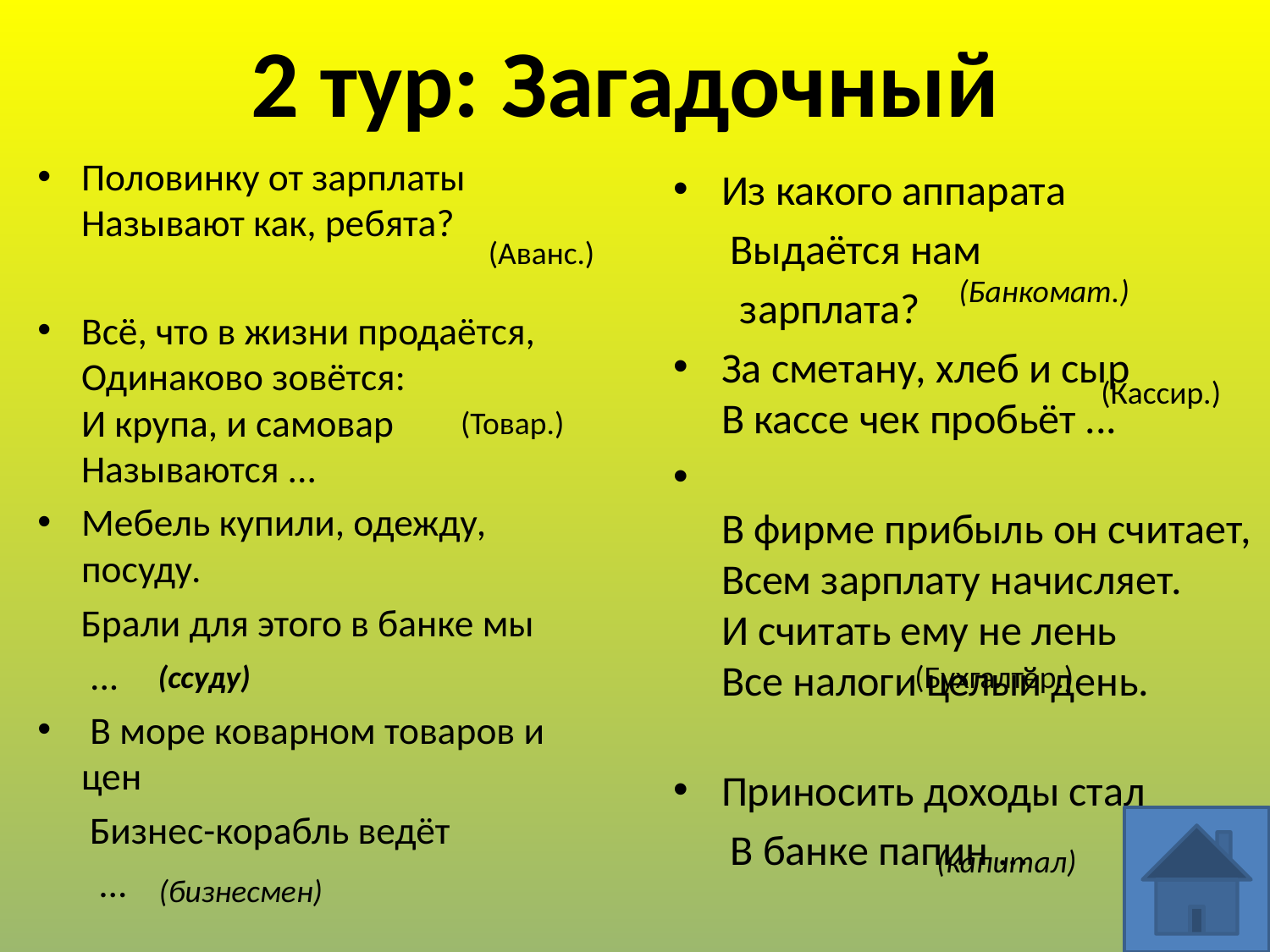

# 2 тур: Загадочный
Половинку от зарплаты 
Называют как, ребята?

Всё, что в жизни продаётся, 
Одинаково зовётся: 
И крупа, и самовар 
Называются ...
Мебель купили, одежду, посуду.
     Брали для этого в банке мы
      ...
 В море коварном товаров и цен
      Бизнес-корабль ведёт
       ...

Из какого аппарата
      Выдаётся нам
       зарплата?
За сметану, хлеб и сыр
В кассе чек пробьёт ...
В фирме прибыль он считает,
Всем зарплату начисляет.
И считать ему не лень
Все налоги целый день.
Приносить доходы стал
      В банке папин ...
(Аванс.)
(Банкомат.)

(Кассир.)
(Товар.)
(ссуду)

(Бухгалтер.)

(капитал)

(бизнесмен)